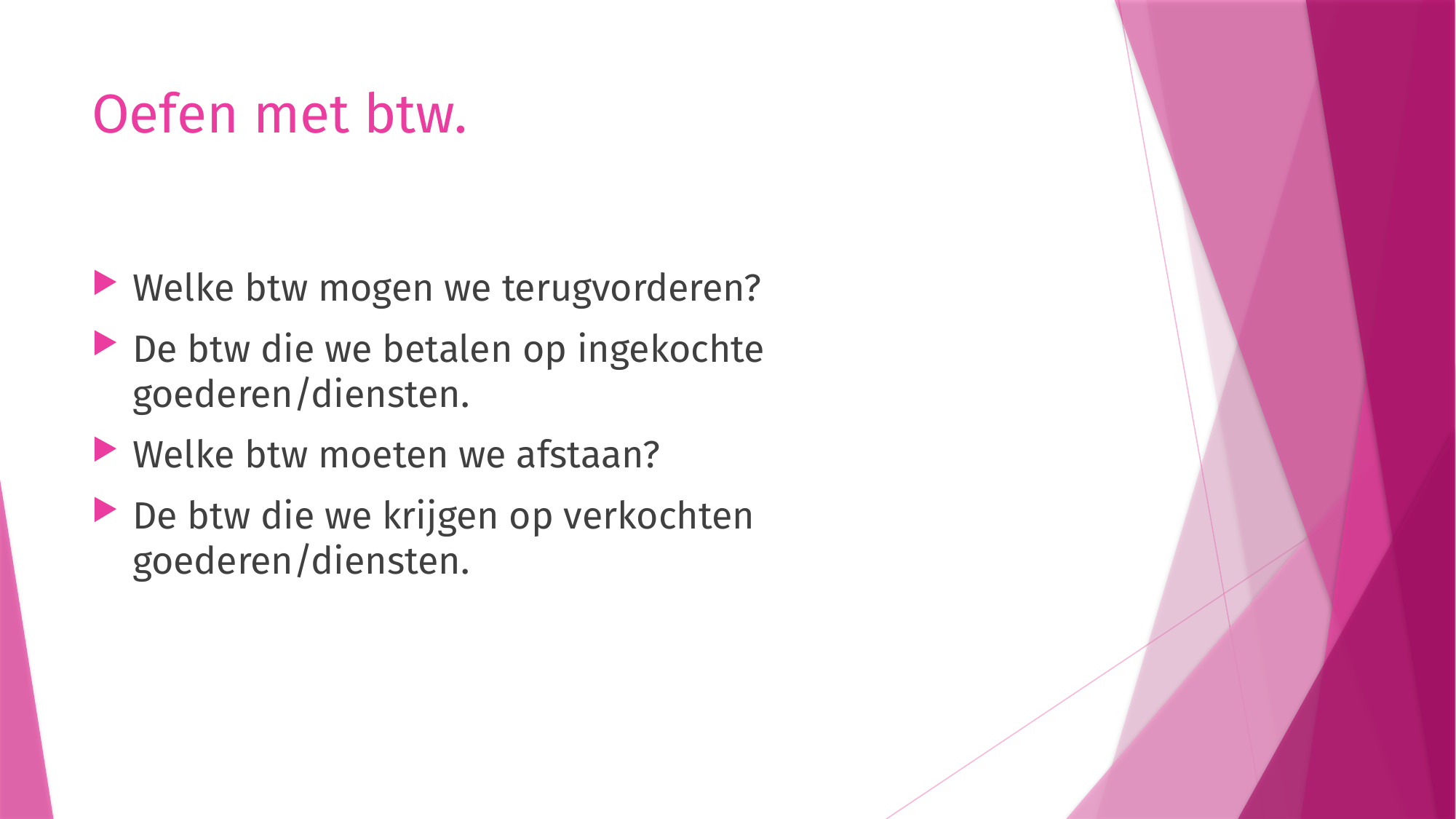

# Oefen met btw.
Welke btw mogen we terugvorderen?
De btw die we betalen op ingekochte goederen/diensten.
Welke btw moeten we afstaan?
De btw die we krijgen op verkochten goederen/diensten.